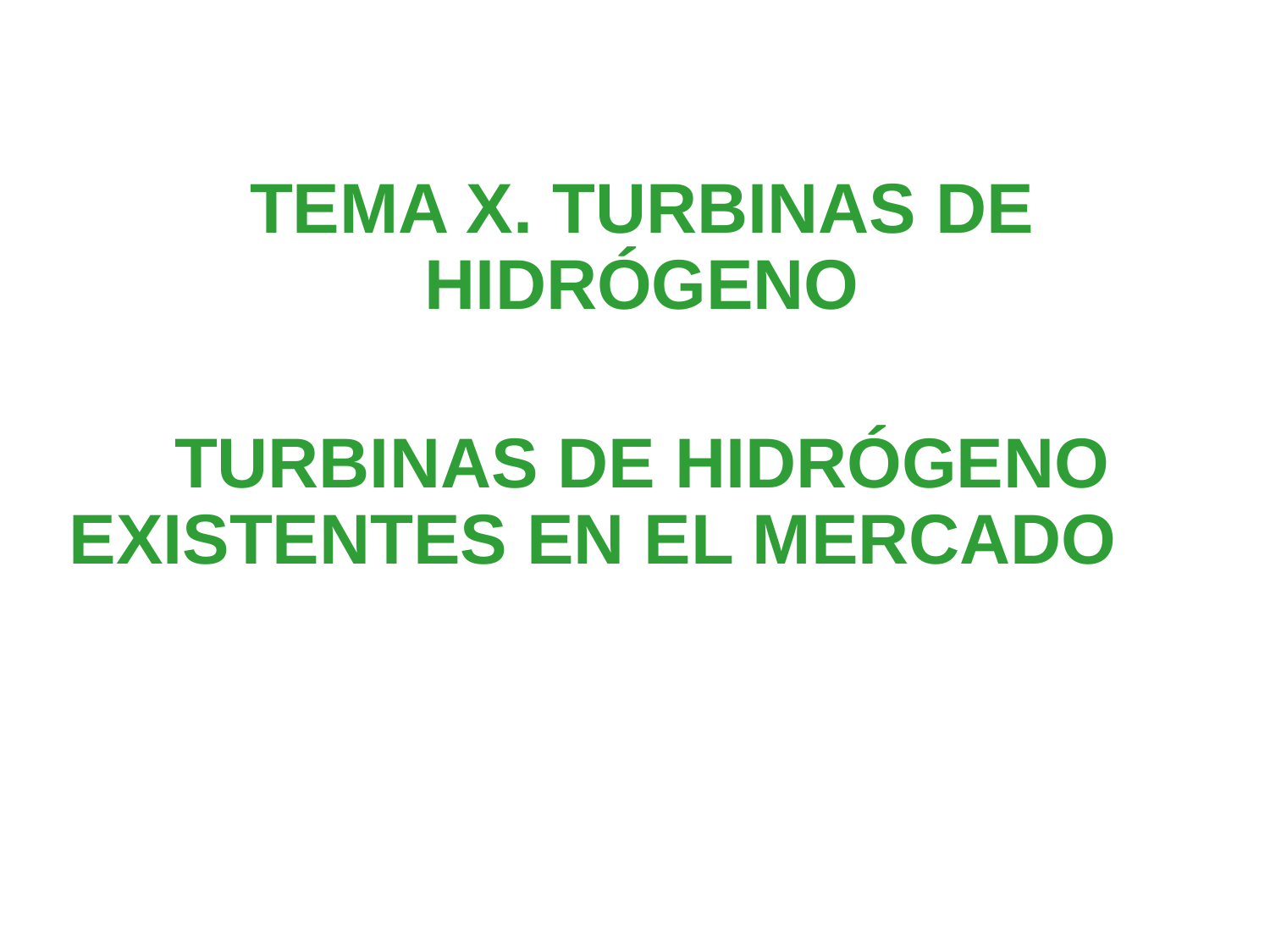

TEMA X. TURBINAS DE HIDRÓGENO

TURBINAS DE HIDRÓGENO EXISTENTES EN EL MERCADO

Tema V				                                                              Turbina de hidrógeno